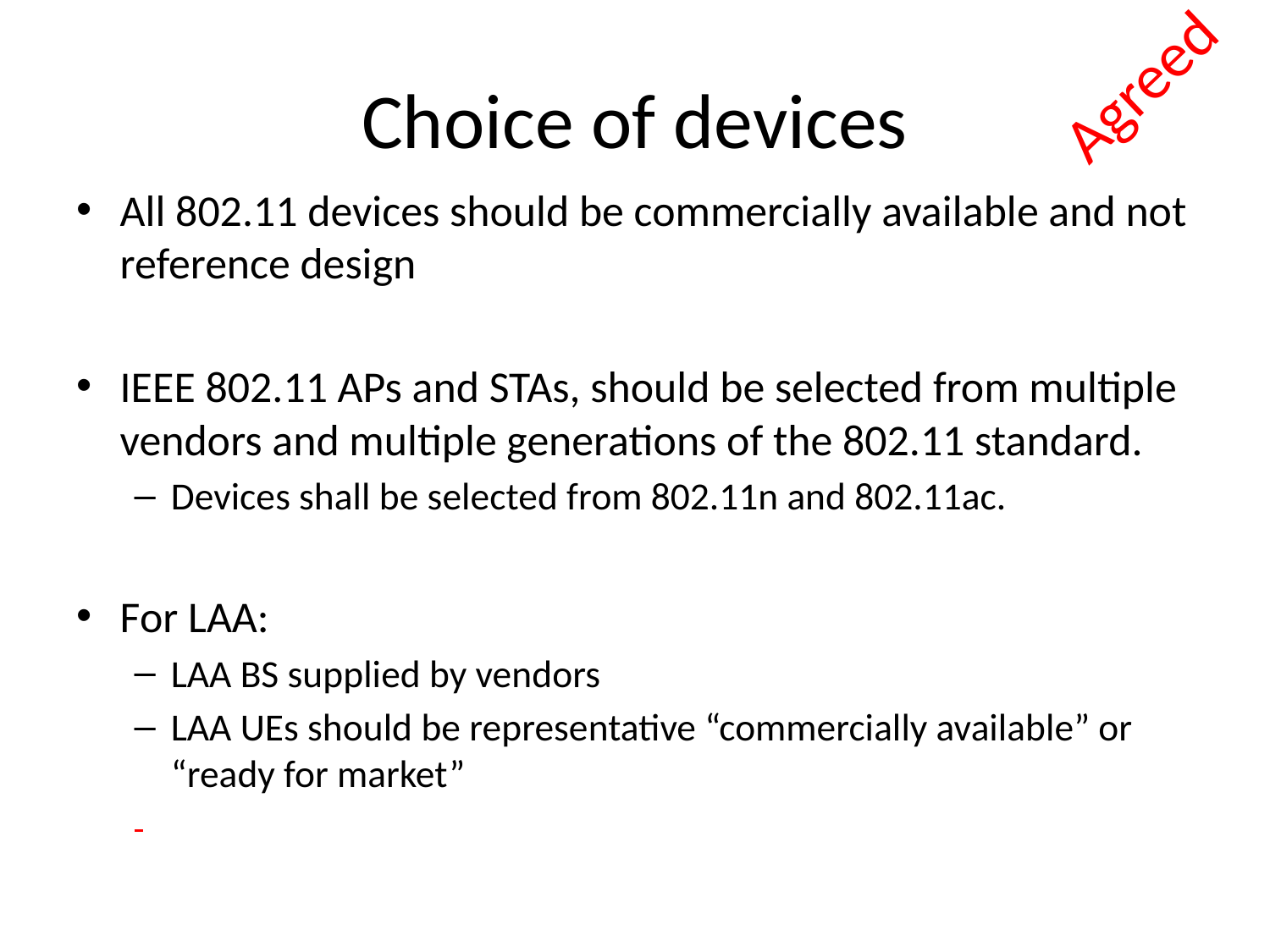

# Choice of devices
Agreed
All 802.11 devices should be commercially available and not reference design

IEEE 802.11 APs and STAs, should be selected from multiple vendors and multiple generations of the 802.11 standard.
Devices shall be selected from 802.11n and 802.11ac.

For LAA:
LAA BS supplied by vendors
LAA UEs should be representative “commercially available” or “ready for market”